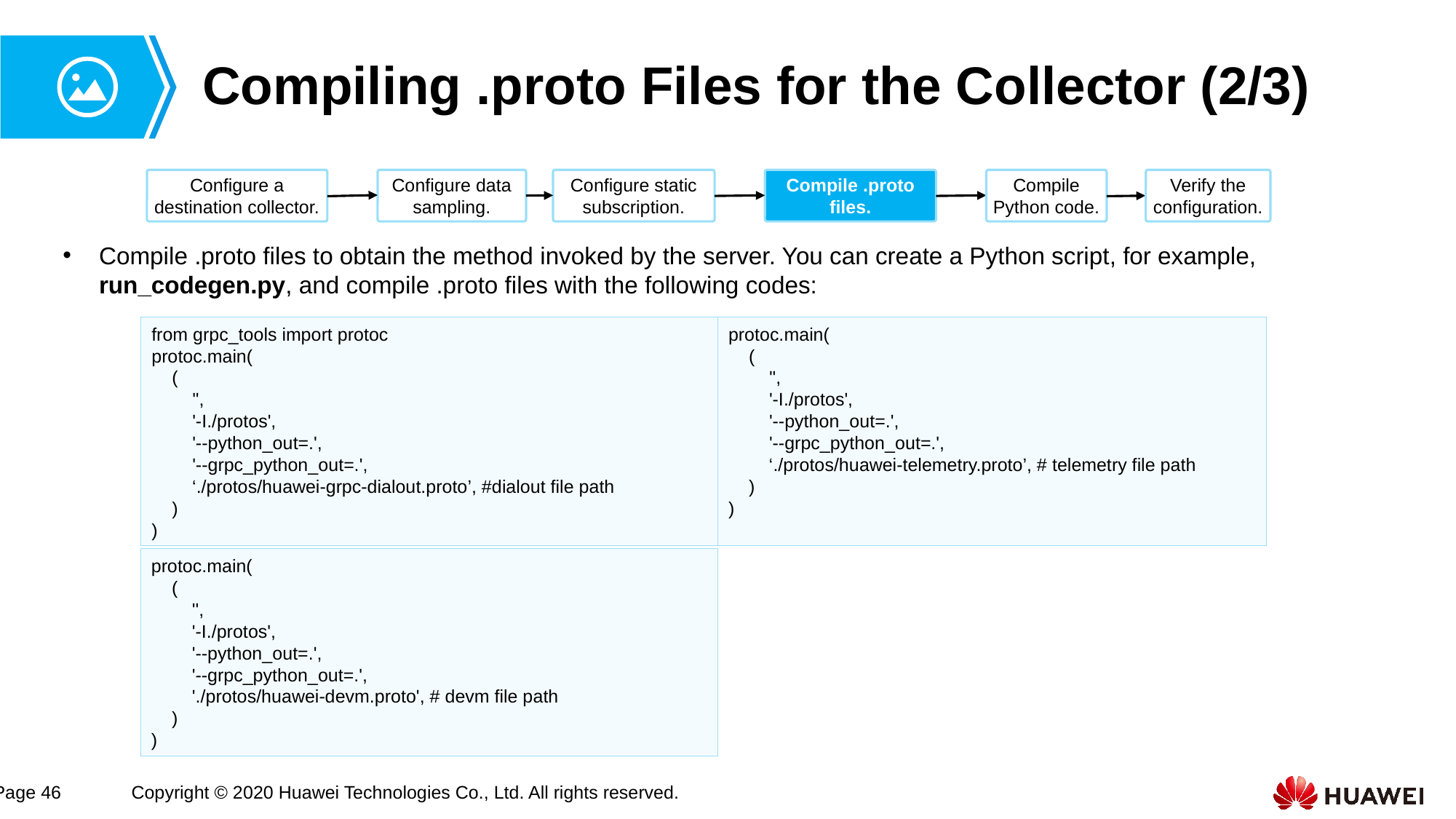

# Compiling .proto Files for the Collector (2/3)
Configure a destination collector.
Configure data sampling.
Configure static subscription.
Compile .proto files.
Compile Python code.
Verify the configuration.
Compile .proto files to obtain the method invoked by the server. You can create a Python script, for example, run_codegen.py, and compile .proto files with the following codes:

from grpc_tools import protoc
protoc.main(
    (
        '',
        '-I./protos',
        '--python_out=.',
        '--grpc_python_out=.',
        ‘./protos/huawei-grpc-dialout.proto’, #dialout file path
    )
)
protoc.main(
    (
        '',
        '-I./protos',
        '--python_out=.',
        '--grpc_python_out=.',
        ‘./protos/huawei-telemetry.proto’, # telemetry file path
    )
)

protoc.main(
    (
        '',
        '-I./protos',
        '--python_out=.',
        '--grpc_python_out=.',
        './protos/huawei-devm.proto', # devm file path
    )
)